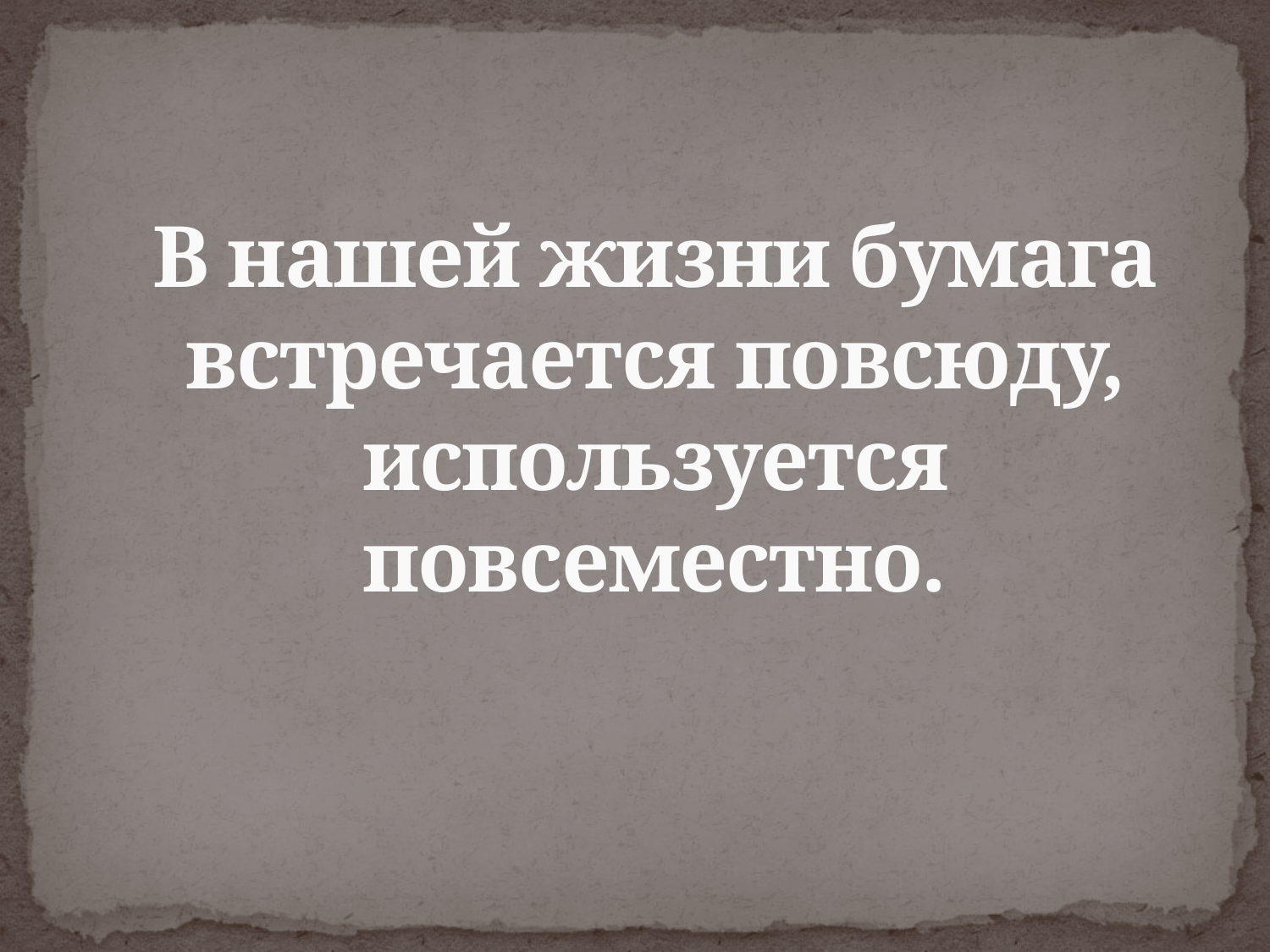

# В нашей жизни бумага встречается повсюду, используется повсеместно.